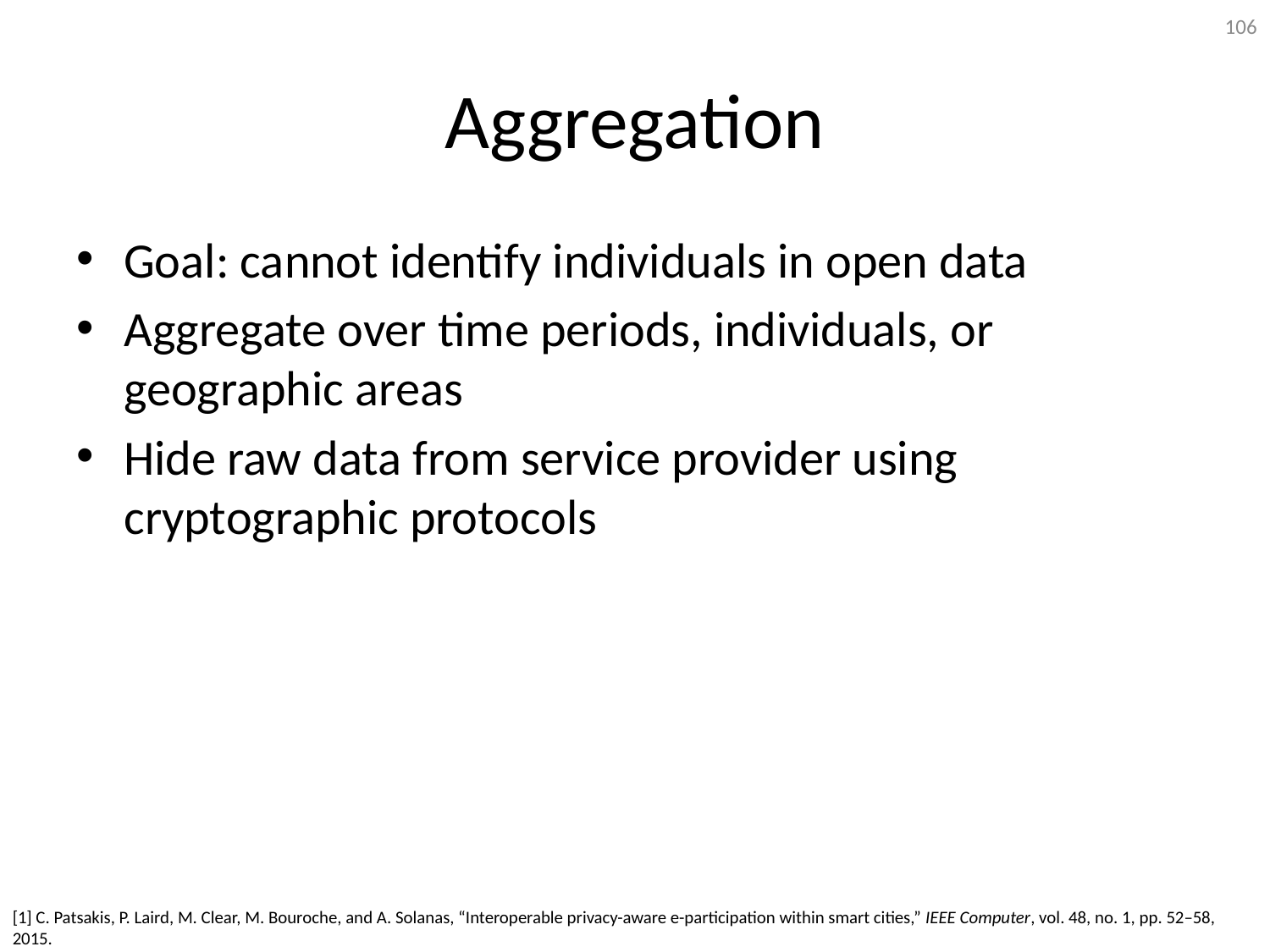

106
# Aggregation
Goal: cannot identify individuals in open data
Aggregate over time periods, individuals, or geographic areas
Hide raw data from service provider using cryptographic protocols

[1] C. Patsakis, P. Laird, M. Clear, M. Bouroche, and A. Solanas, “Interoperable privacy-aware e-participation within smart cities,” IEEE Computer, vol. 48, no. 1, pp. 52–58, 2015.